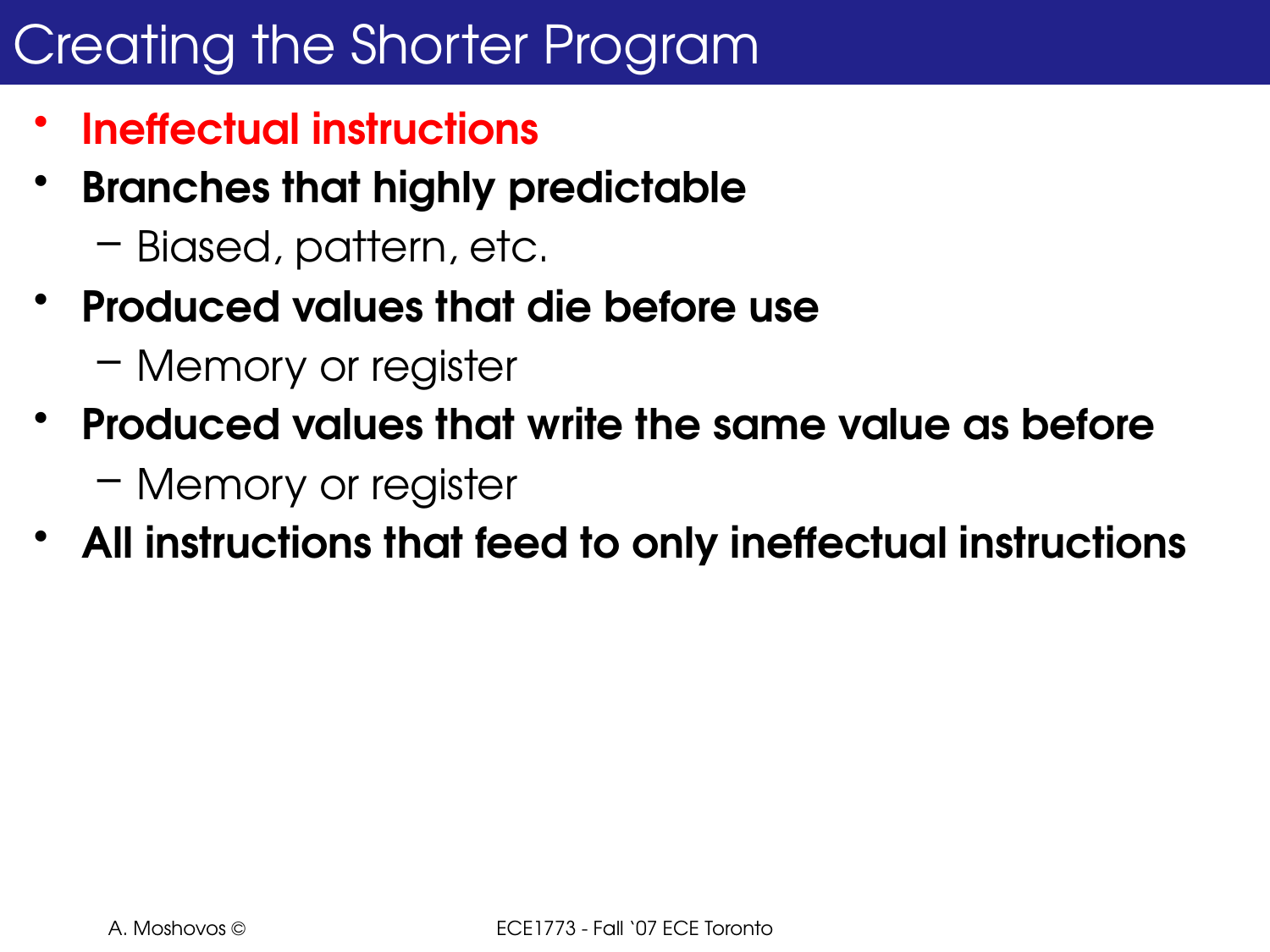

# Creating the Shorter Program
Ineffectual instructions
Branches that highly predictable
Biased, pattern, etc.
Produced values that die before use
Memory or register
Produced values that write the same value as before
Memory or register
All instructions that feed to only ineffectual instructions
A. Moshovos ©
ECE1773 - Fall ‘07 ECE Toronto